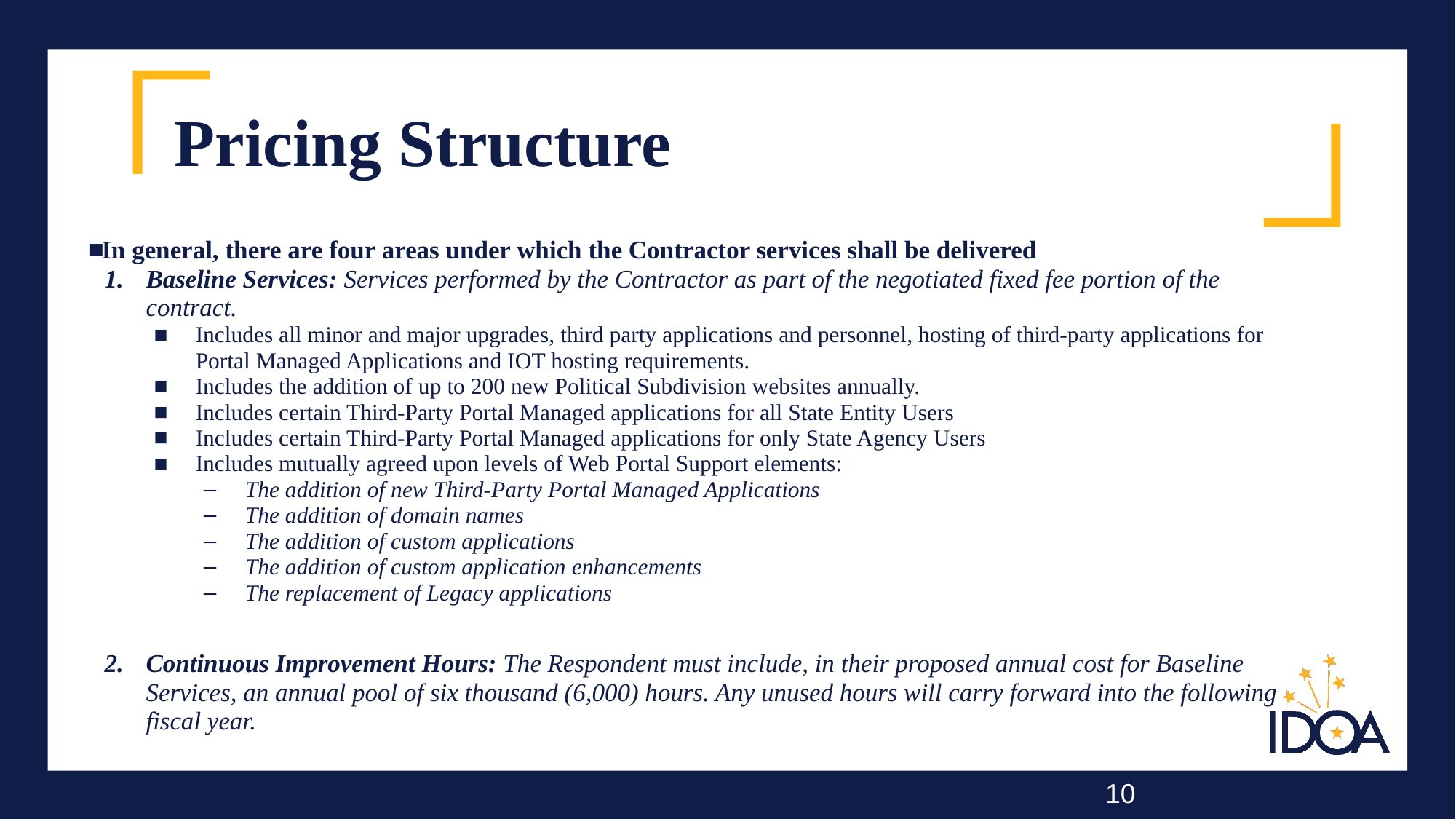

# Pricing Structure

In general, there are four areas under which the Contractor services shall be delivered
Baseline Services: Services performed by the Contractor as part of the negotiated fixed fee portion of the contract.
Includes all minor and major upgrades, third party applications and personnel, hosting of third-party applications for Portal Managed Applications and IOT hosting requirements.
Includes the addition of up to 200 new Political Subdivision websites annually.
Includes certain Third-Party Portal Managed applications for all State Entity Users
Includes certain Third-Party Portal Managed applications for only State Agency Users
Includes mutually agreed upon levels of Web Portal Support elements:
The addition of new Third-Party Portal Managed Applications
The addition of domain names
The addition of custom applications
The addition of custom application enhancements
The replacement of Legacy applications

Continuous Improvement Hours: The Respondent must include, in their proposed annual cost for Baseline Services, an annual pool of six thousand (6,000) hours. Any unused hours will carry forward into the following fiscal year.

10